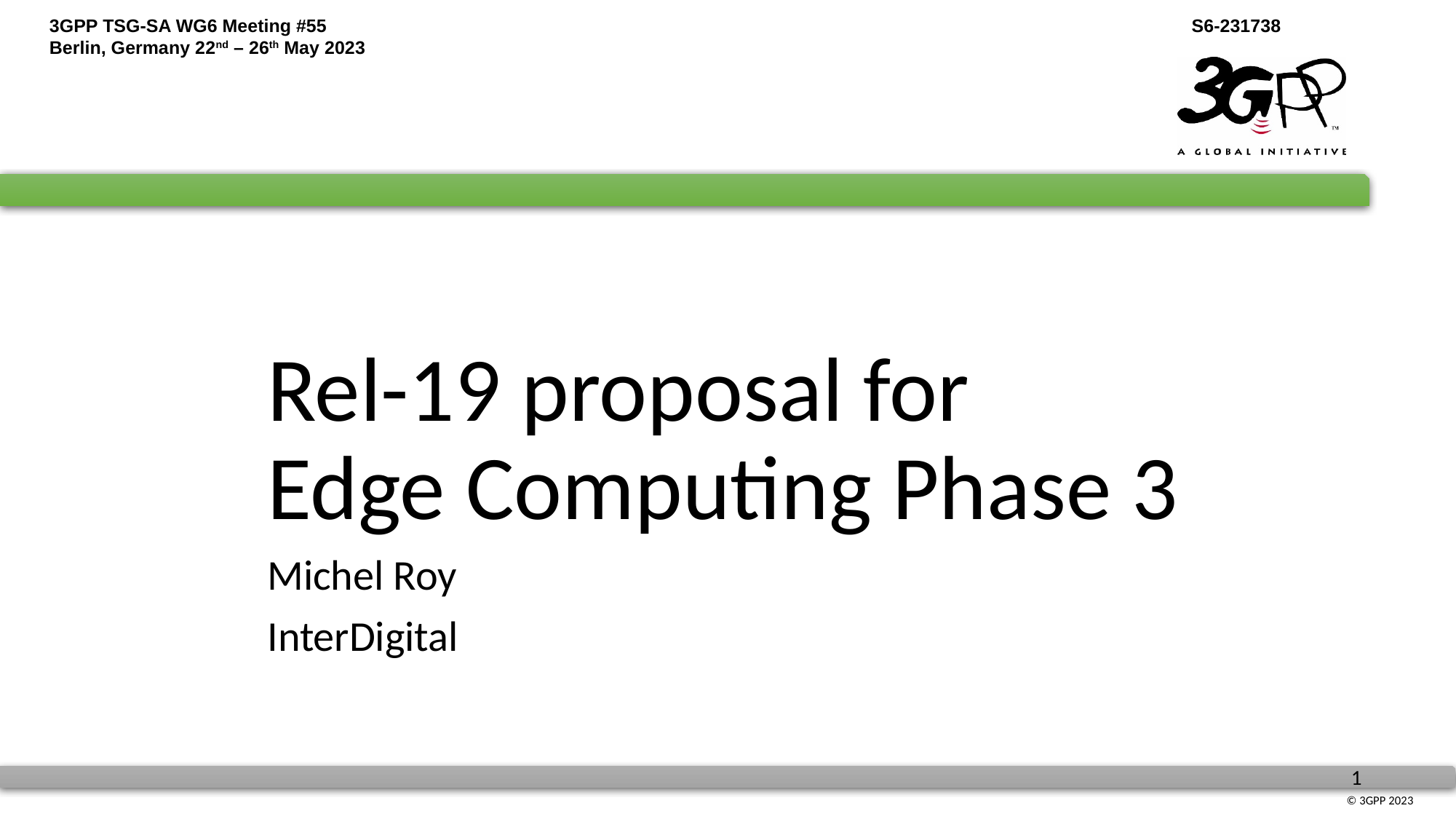

# Rel-19 proposal for Edge Computing Phase 3
Michel Roy
InterDigital